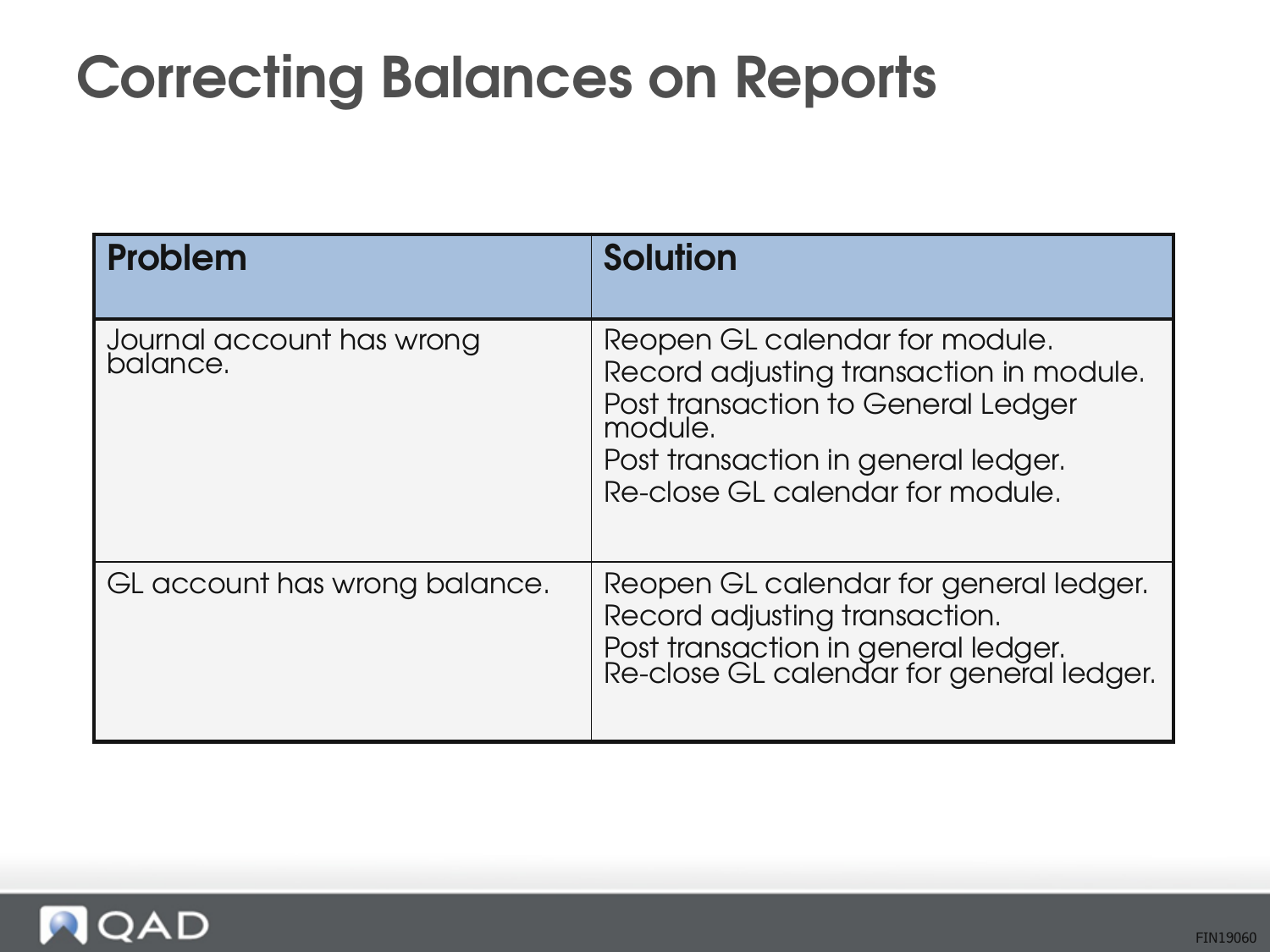

# Correcting Balances on Reports
| Problem | Solution |
| --- | --- |
| Journal account has wrong balance. | Reopen GL calendar for module. Record adjusting transaction in module. Post transaction to General Ledger module. Post transaction in general ledger. Re-close GL calendar for module. |
| GL account has wrong balance. | Reopen GL calendar for general ledger. Record adjusting transaction. Post transaction in general ledger. Re-close GL calendar for general ledger. |
FIN19060